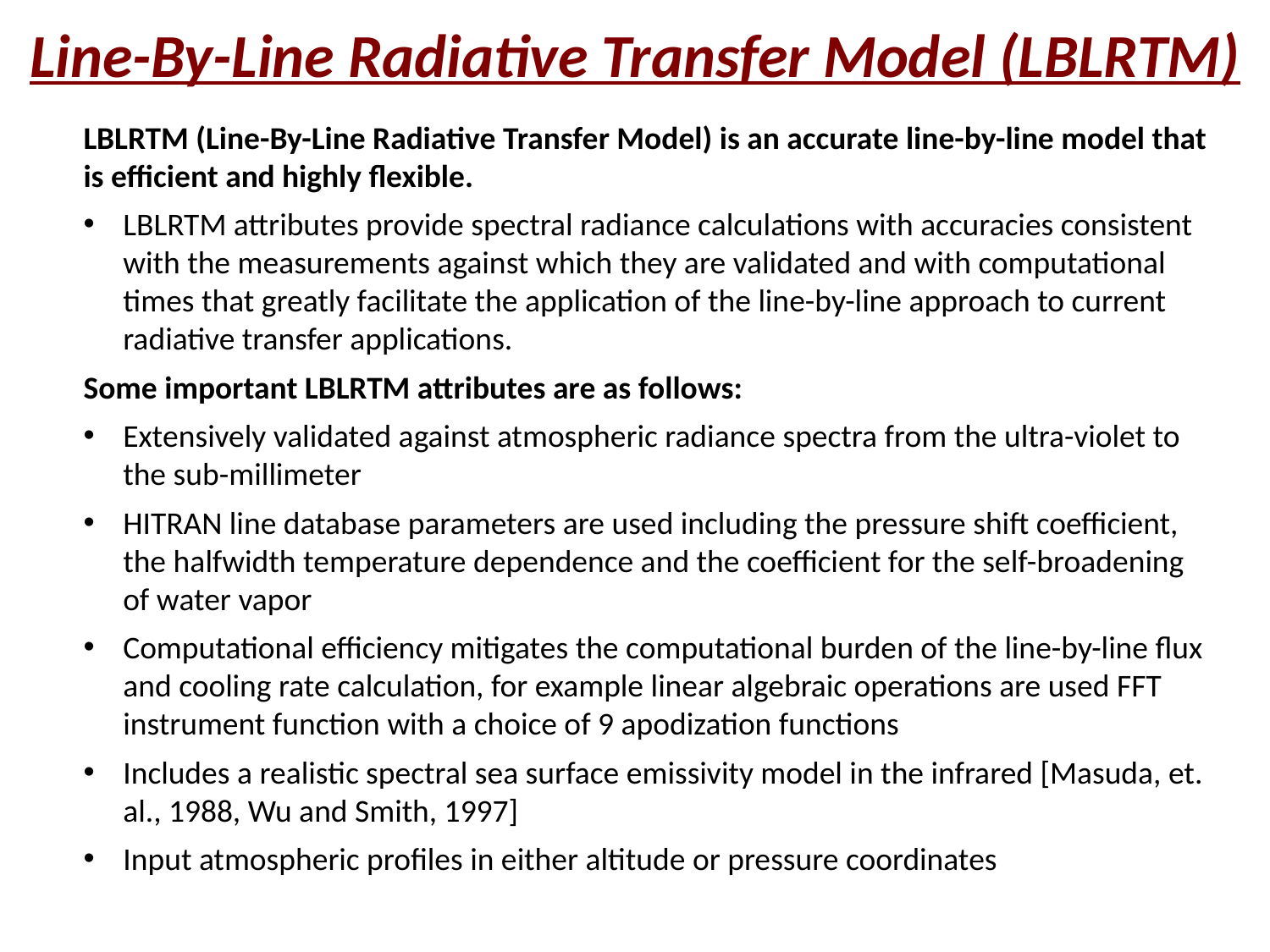

# Line-By-Line Radiative Transfer Model (LBLRTM)
LBLRTM (Line-By-Line Radiative Transfer Model) is an accurate line-by-line model that is efficient and highly flexible.
LBLRTM attributes provide spectral radiance calculations with accuracies consistent with the measurements against which they are validated and with computational times that greatly facilitate the application of the line-by-line approach to current radiative transfer applications.
Some important LBLRTM attributes are as follows:
Extensively validated against atmospheric radiance spectra from the ultra-violet to the sub-millimeter
HITRAN line database parameters are used including the pressure shift coefficient, the halfwidth temperature dependence and the coefficient for the self-broadening of water vapor
Computational efficiency mitigates the computational burden of the line-by-line flux and cooling rate calculation, for example linear algebraic operations are used FFT instrument function with a choice of 9 apodization functions
Includes a realistic spectral sea surface emissivity model in the infrared [Masuda, et. al., 1988, Wu and Smith, 1997]
Input atmospheric profiles in either altitude or pressure coordinates